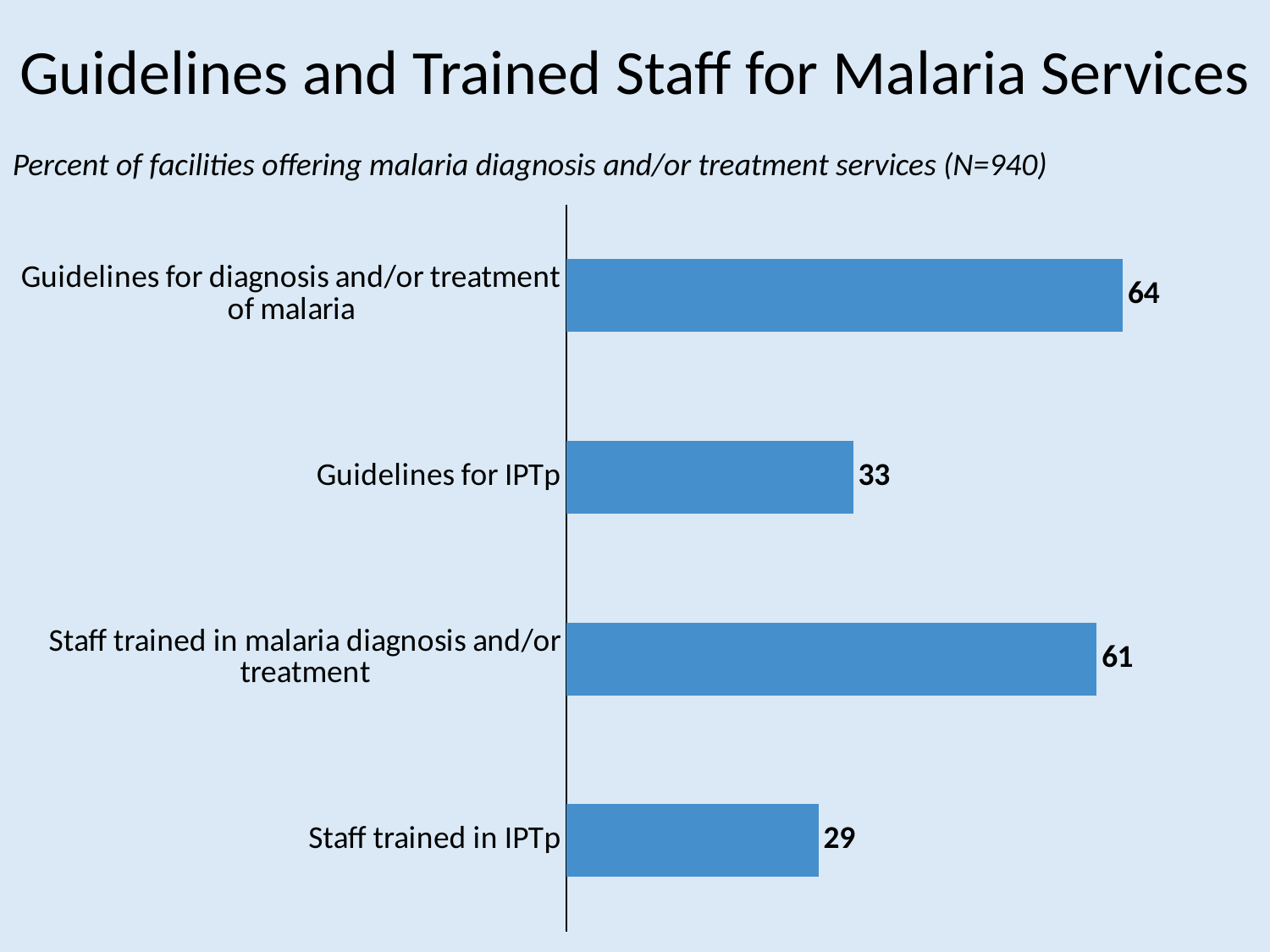

Guidelines and Trained Staff for Malaria Services
Percent of facilities offering malaria diagnosis and/or treatment services (N=940)

### Chart

| Category | Series 1 |
|---|---|
| Staff trained in IPTp | 29.0 |
| Staff trained in malaria diagnosis and/or treatment | 61.0 |
| Guidelines for IPTp | 33.0 |
| Guidelines for diagnosis and/or treatment of malaria | 64.0 |